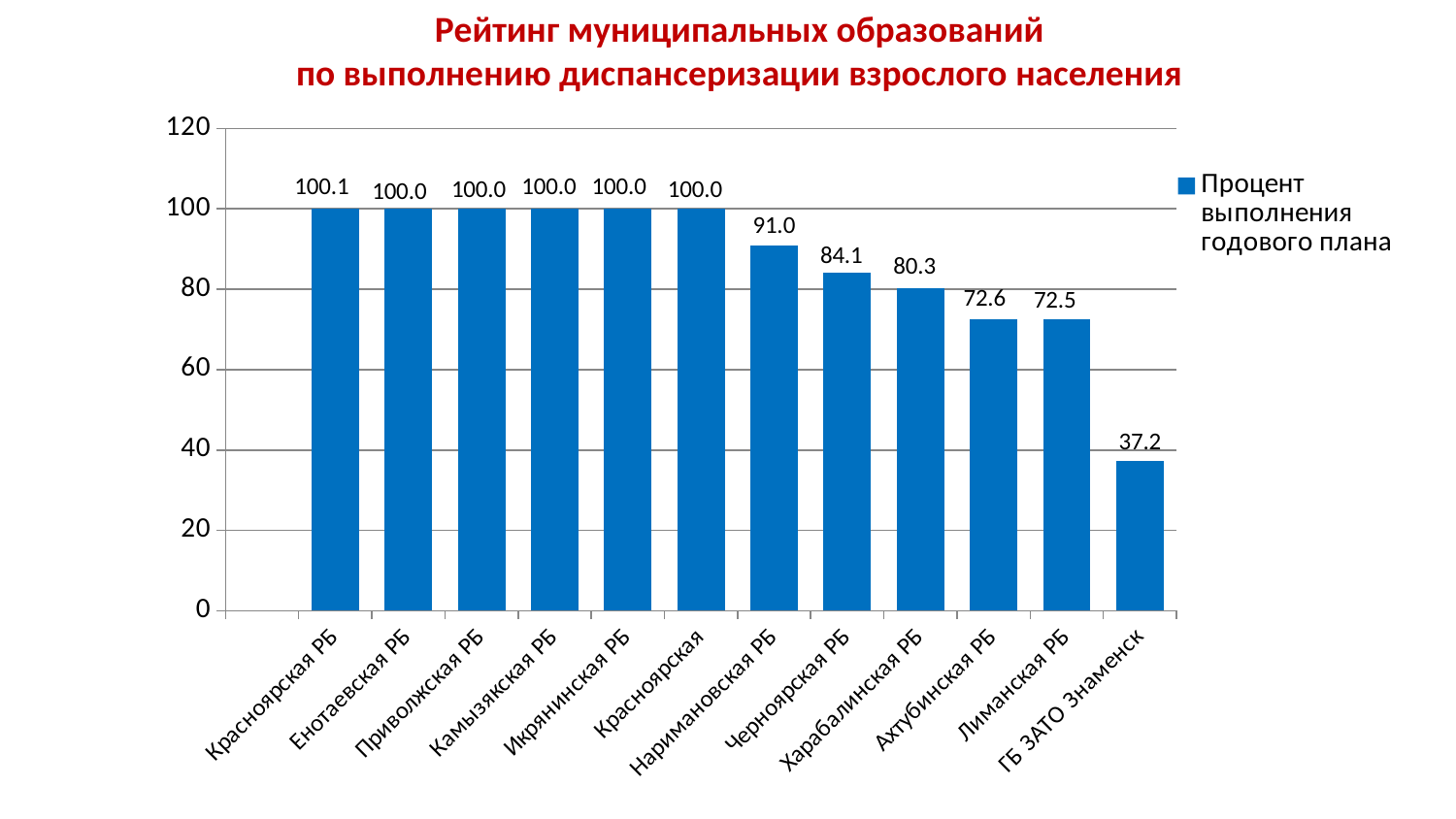

Рейтинг муниципальных образований
по выполнению диспансеризации взрослого населения

### Chart

| Category | Процент выполнения годового плана |
|---|---|
|  | None |
| Красноярская РБ | 100.1 |
| Енотаевская РБ | 100.0 |
| Приволжская РБ | 100.0 |
| Камызякская РБ | 100.0 |
| Икрянинская РБ | 100.0 |
| Красноярская | 100.0 |
| Наримановская РБ | 91.0 |
| Черноярская РБ | 84.1 |
| Харабалинская РБ | 80.3 |
| Ахтубинская РБ | 72.6 |
| Лиманская РБ | 72.5 |
|  ГБ ЗАТО Знаменск | 37.2 |